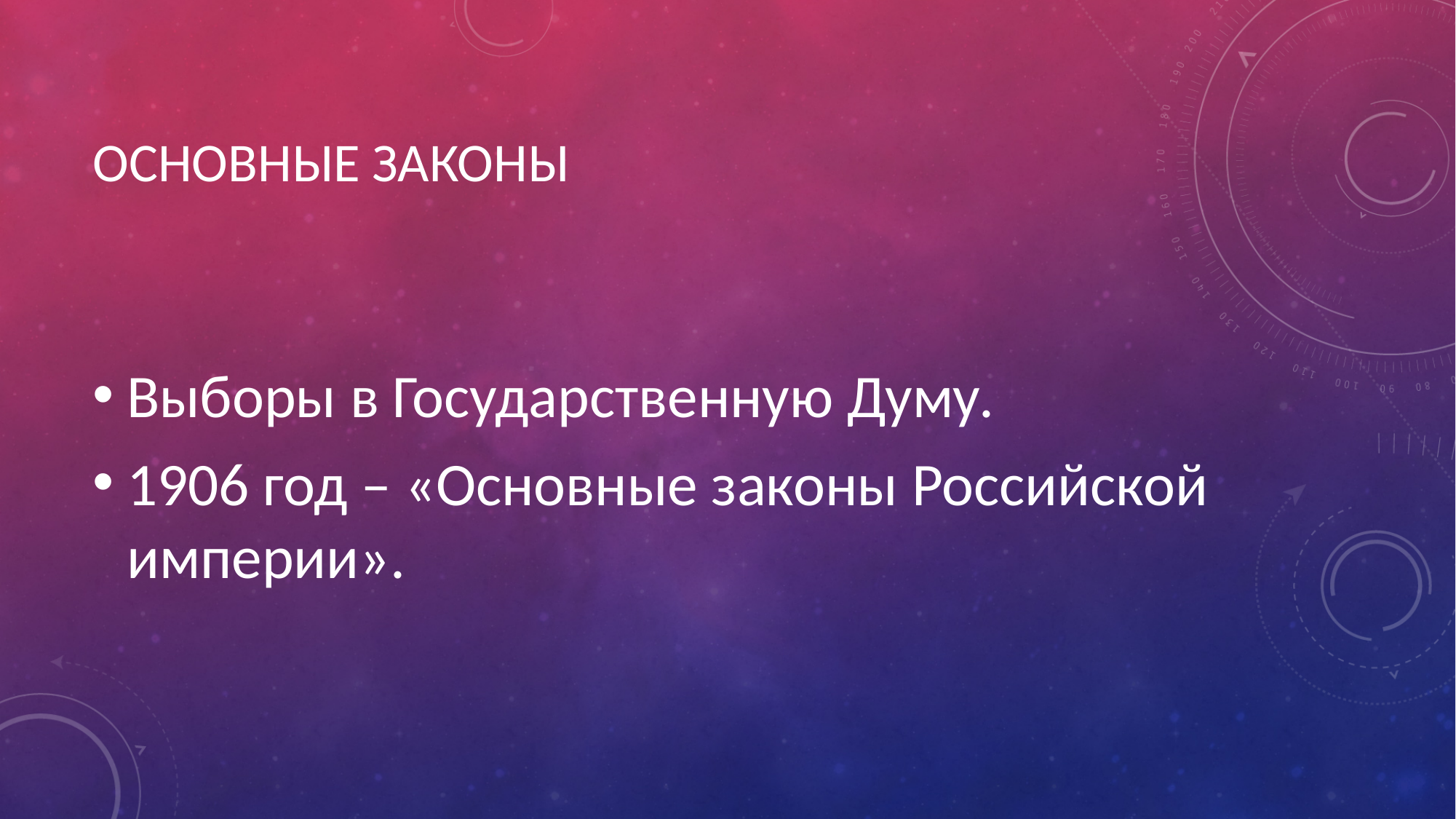

# Основные законы
Выборы в Государственную Думу.
1906 год – «Основные законы Российской империи».